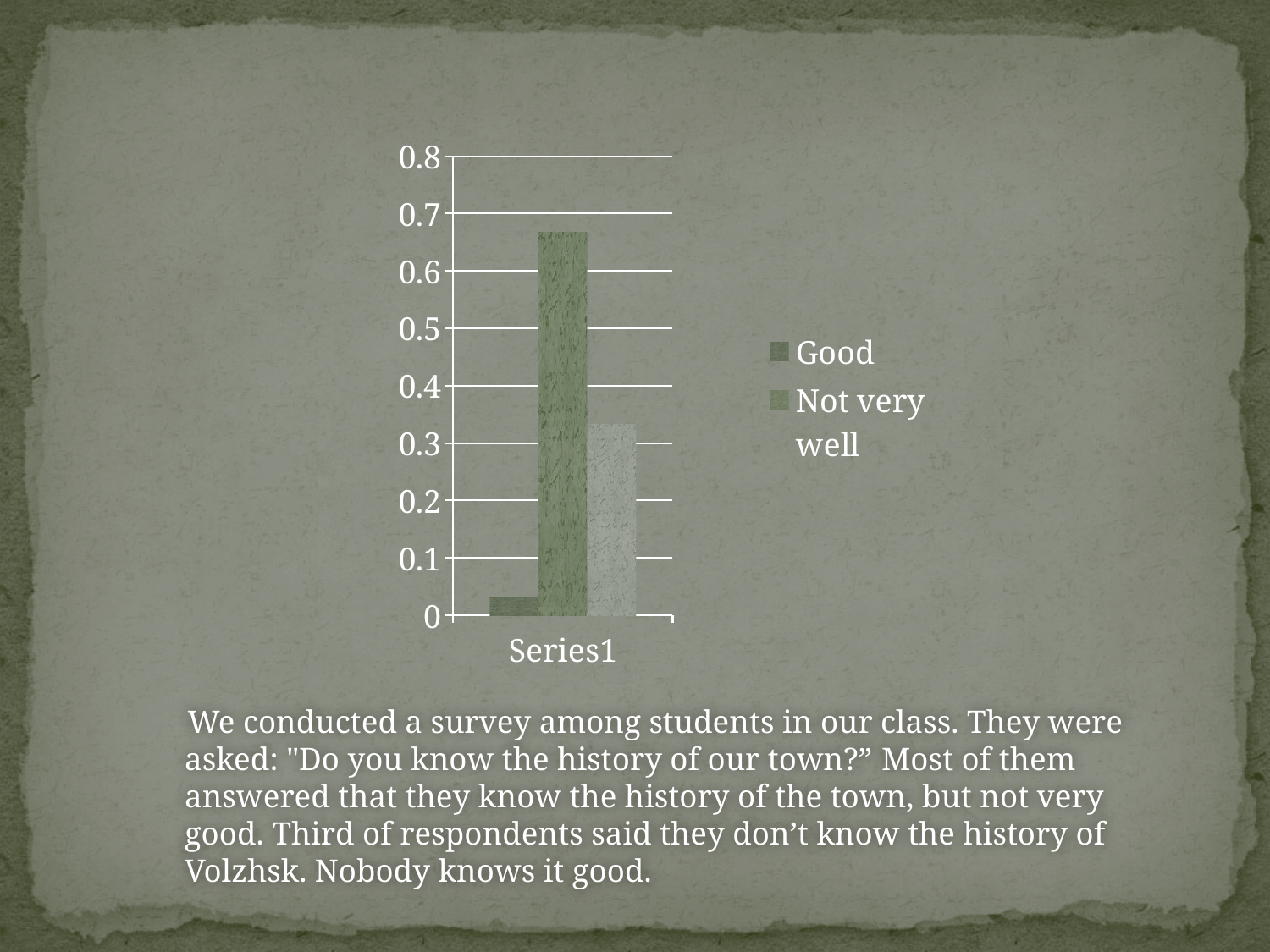

### Chart

| Category | Good | Not very well | Bad |
|---|---|---|---|
|  | 0.030000000000000006 | 0.6670000000000001 | 0.3330000000000001 |
     We conducted a survey among students in our class. They were asked: "Do you know the history of our town?” Most of them answered that they know the history of the town, but not very good. Third of respondents said they don’t know the history of Volzhsk. Nobody knows it good.